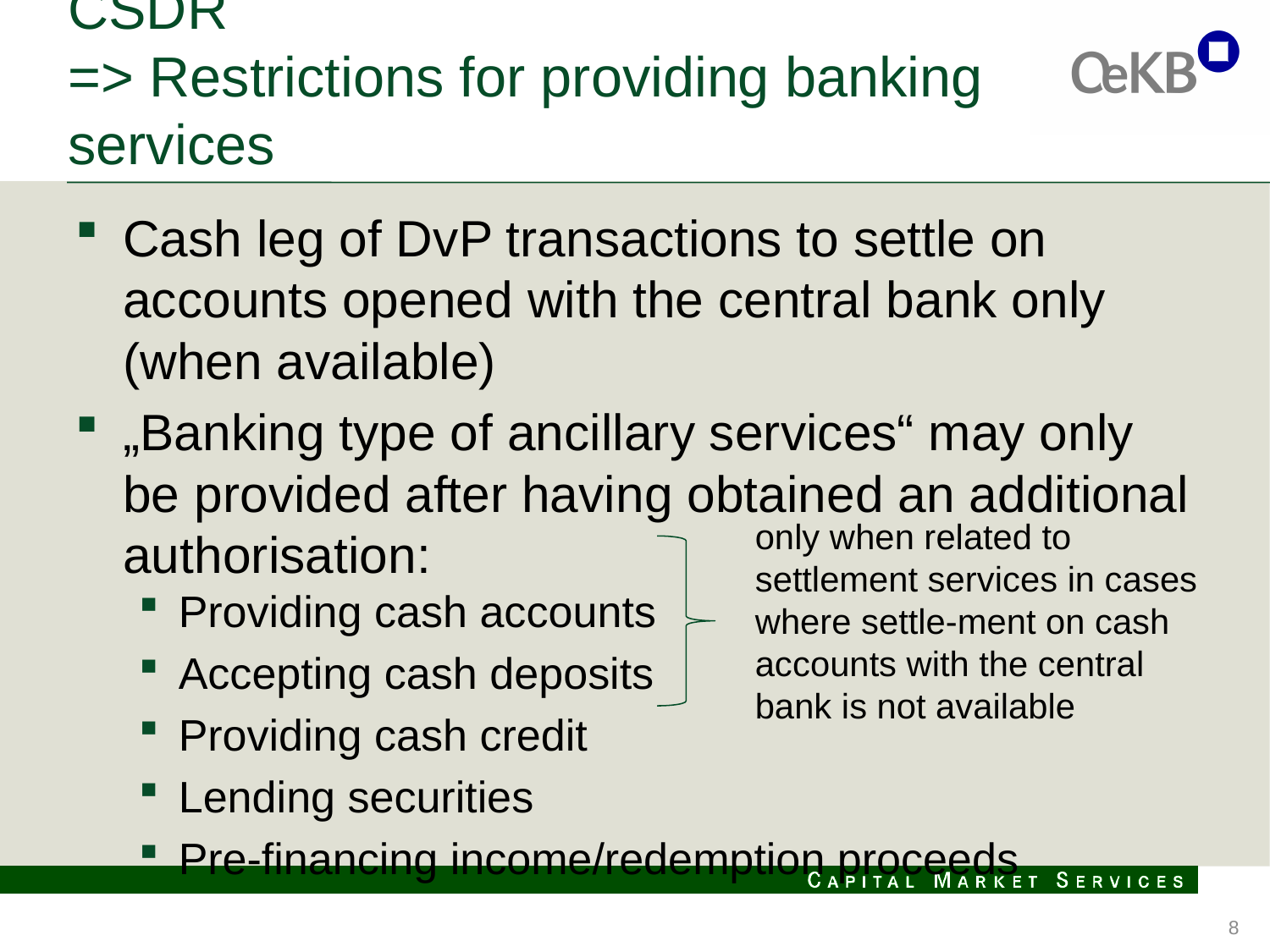

# CSDR => Restrictions for providing banking services
Cash leg of DvP transactions to settle on accounts opened with the central bank only (when available)
„Banking type of ancillary services“ may only be provided after having obtained an additional authorisation:
Providing cash accounts
Accepting cash deposits
Providing cash credit
Lending securities
Pre-financing income/redemption proceeds
only when related to settlement services in cases where settle-ment on cash accounts with the central bank is not available

8